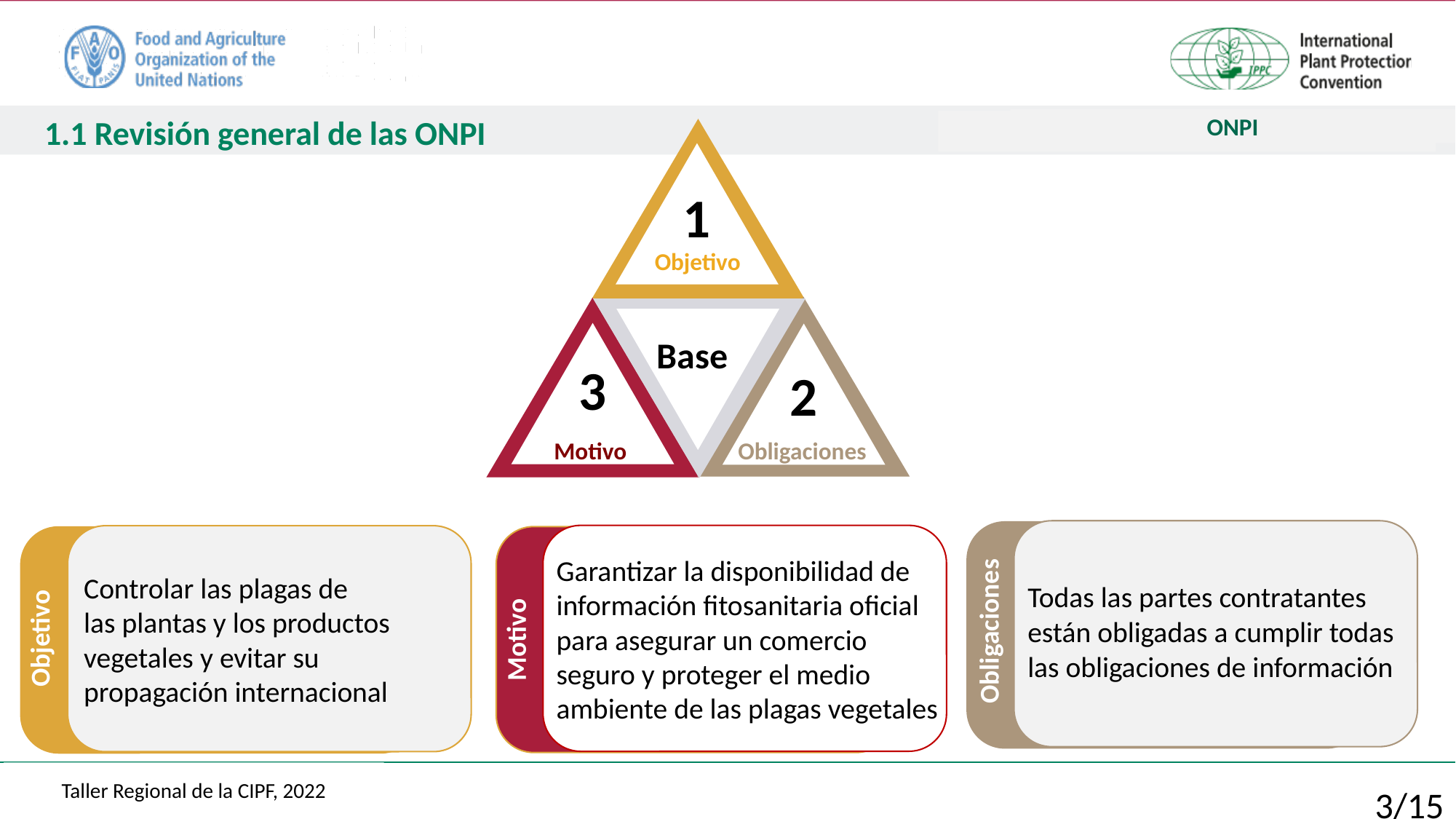

1.1 Revisión general de las ONPI
ONPI

1
Objetivo
Base
3
2
Motivo
Obligaciones

Garantizar la disponibilidad de información fitosanitaria oficial para asegurar un comercio
seguro y proteger el medio ambiente de las plagas vegetales
Controlar las plagas de
las plantas y los productos vegetales y evitar su propagación internacional
Todas las partes contratantes están obligadas a cumplir todas las obligaciones de información
Obligaciones
Motivo
Objetivo
Taller Regional de la CIPF, 2022
3/15